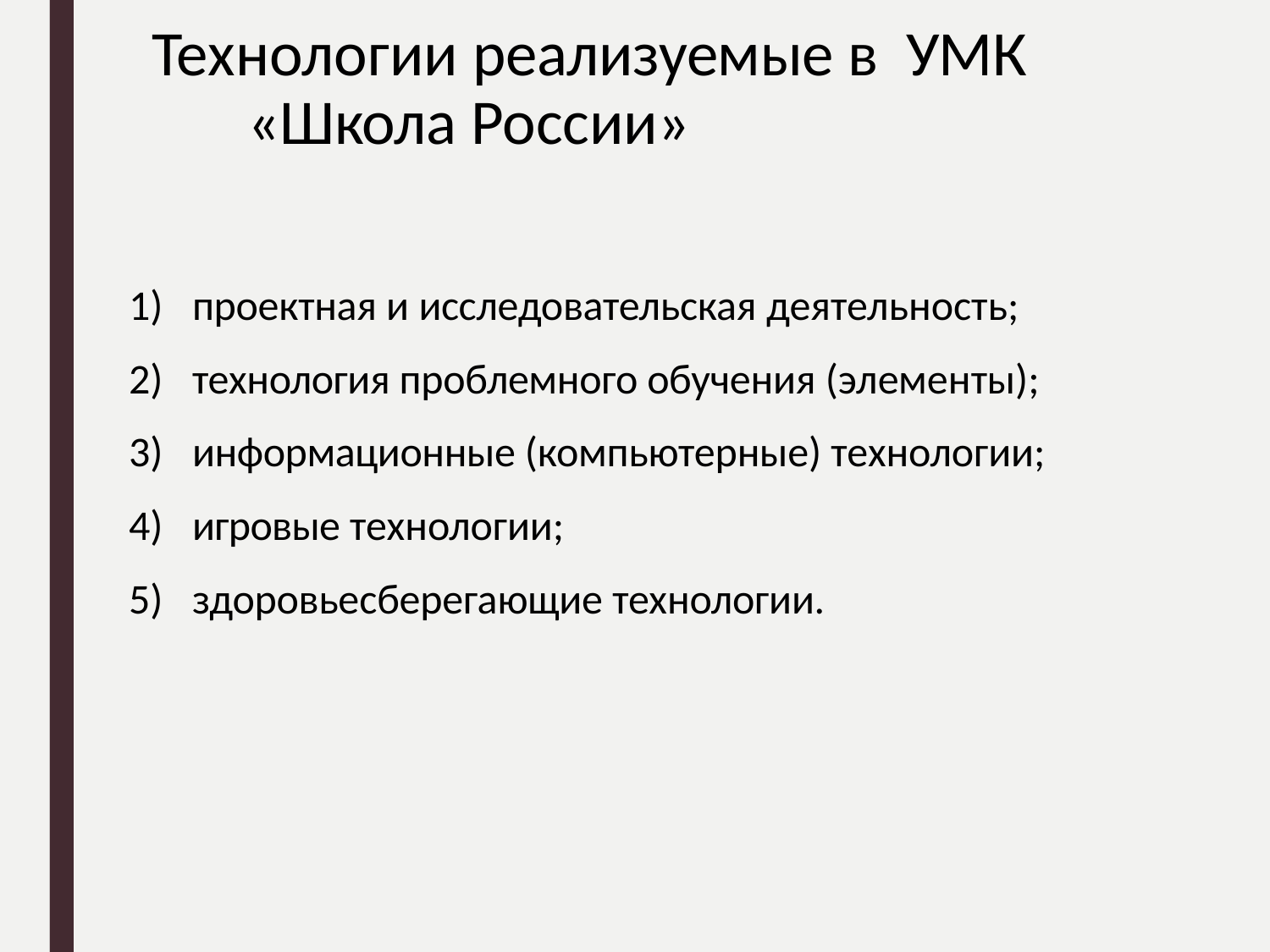

# Технологии реализуемые в  УМК «Школа России»
проектная и исследовательская деятельность;
технология проблемного обучения (элементы);
информационные (компьютерные) технологии;
игровые технологии;
здоровьесберегающие технологии.